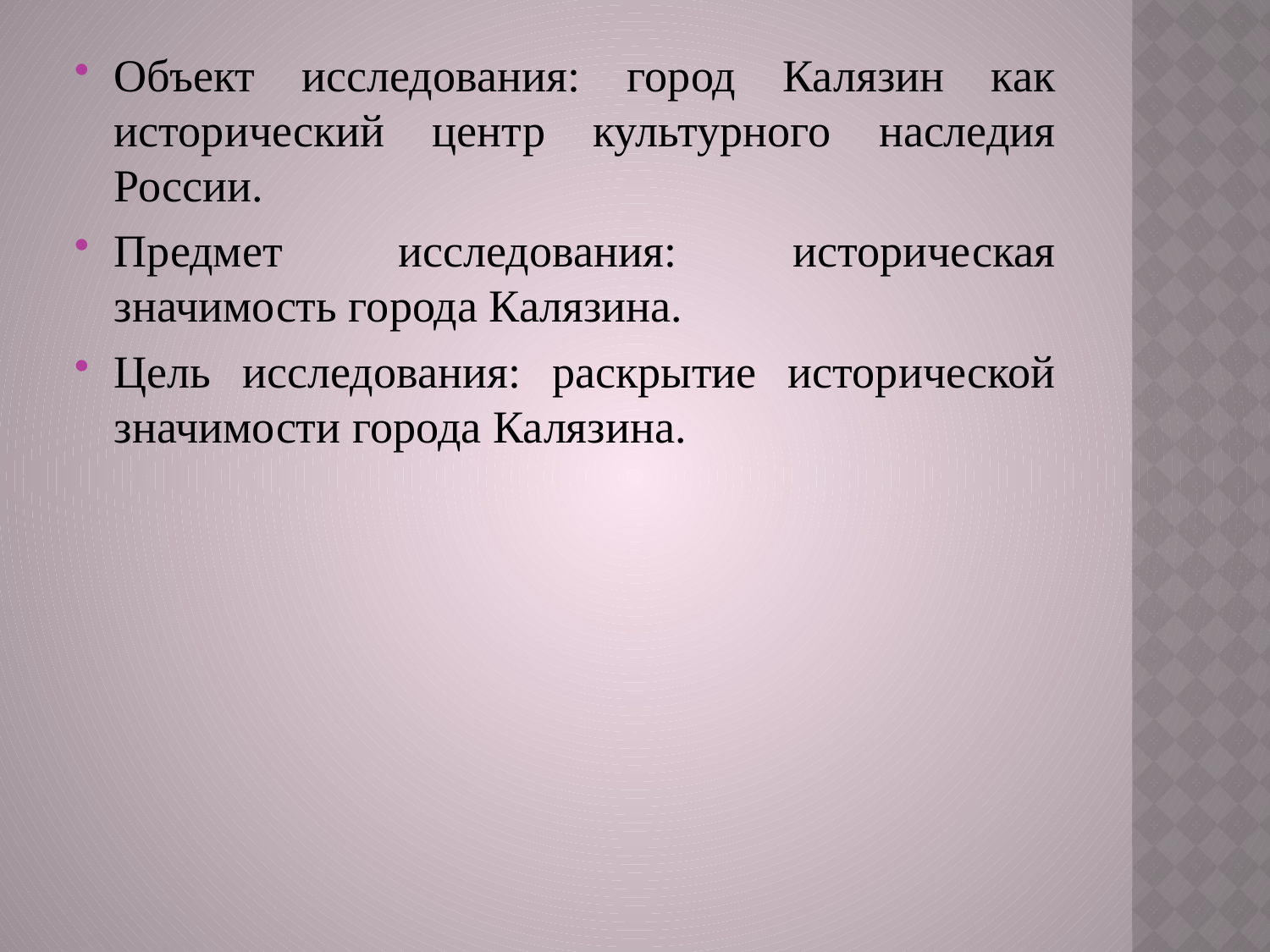

Объект исследования: город Калязин как исторический центр культурного наследия России.
Предмет исследования: историческая значимость города Калязина.
Цель исследования: раскрытие исторической значимости города Калязина.